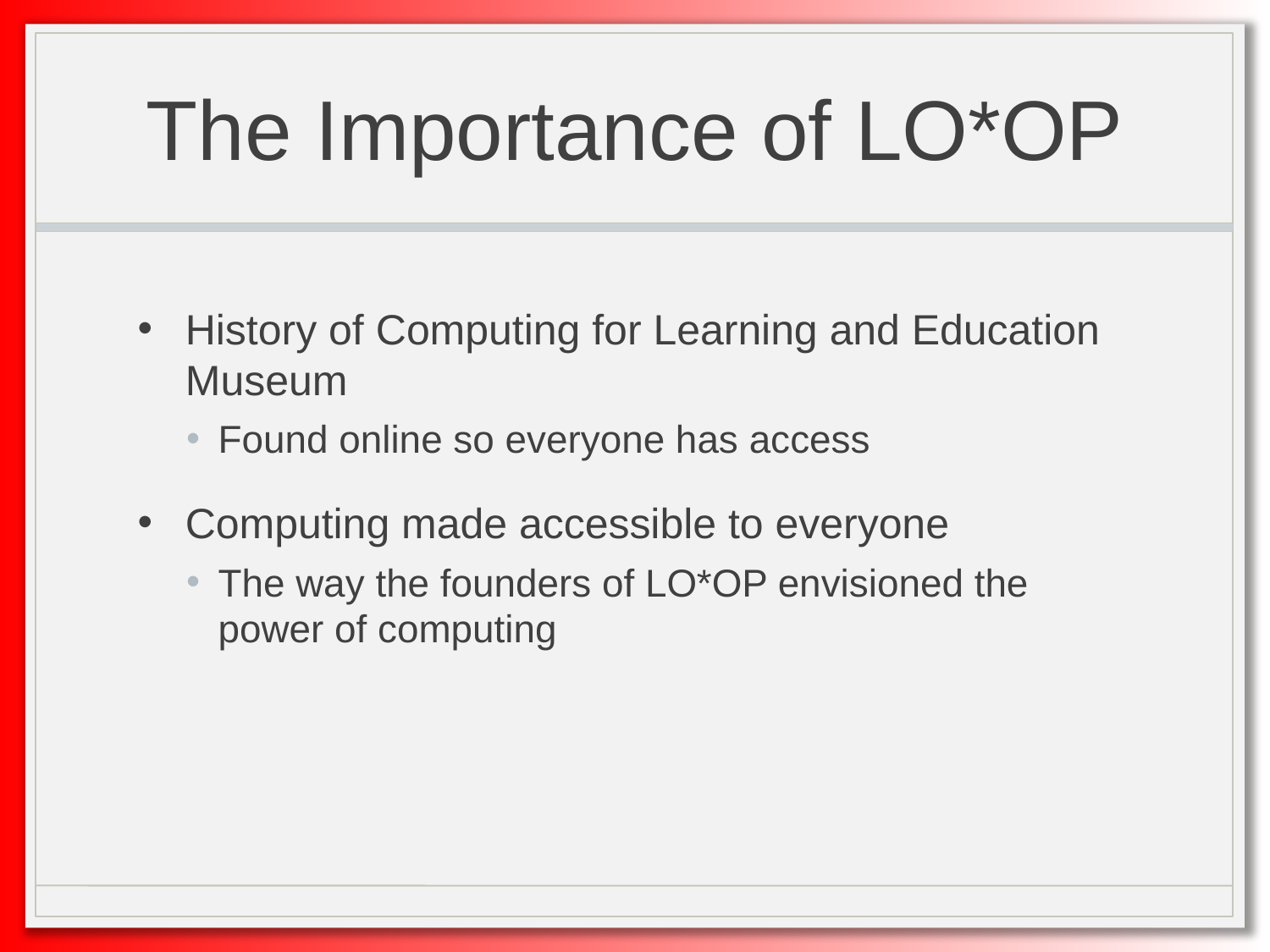

# The Importance of LO*OP
History of Computing for Learning and Education Museum
Found online so everyone has access
Computing made accessible to everyone
The way the founders of LO*OP envisioned the power of computing